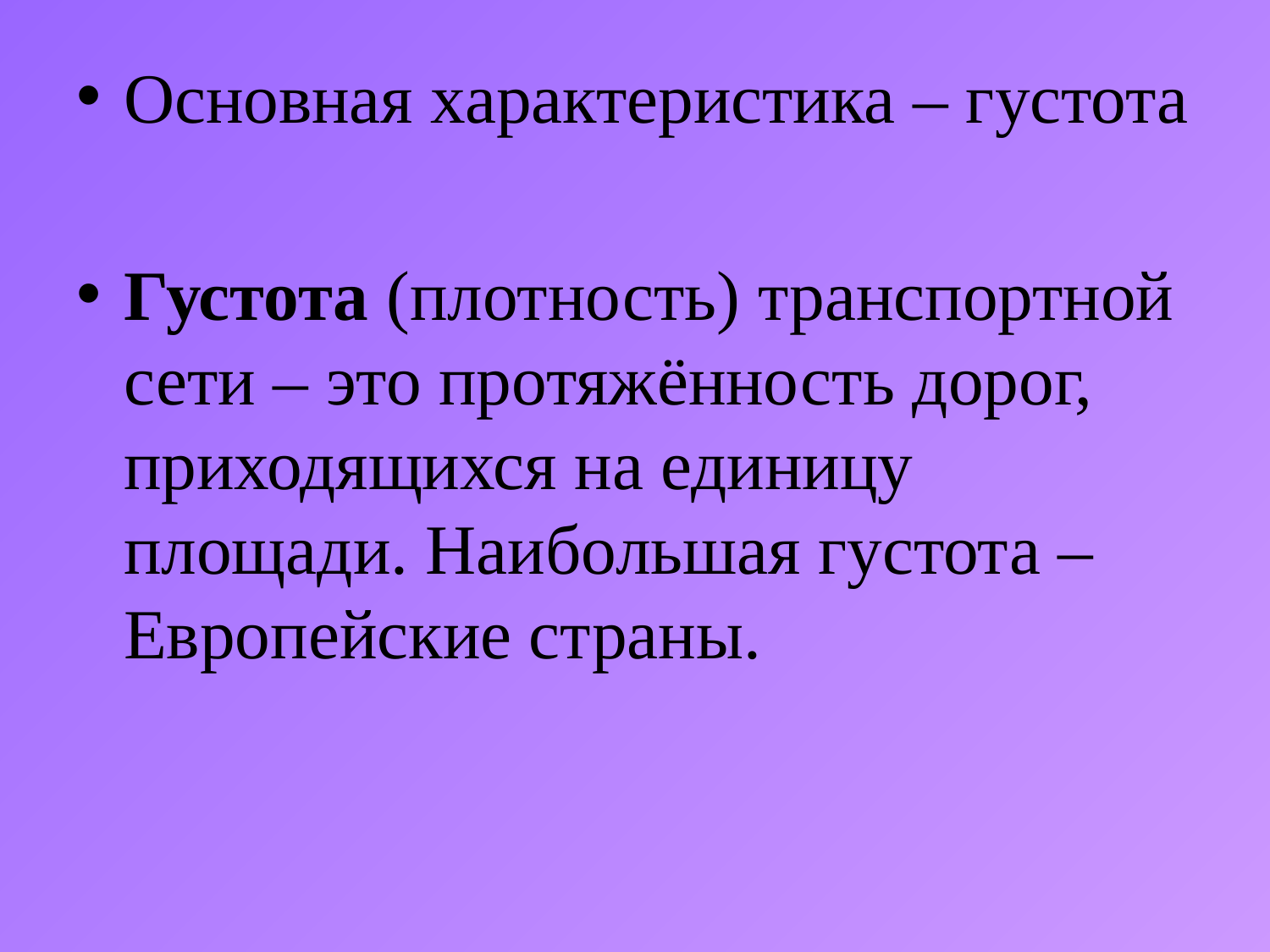

#
Основная характеристика – густота

Густота (плотность) транспортной сети – это протяжённость дорог, приходящихся на единицу площади. Наибольшая густота – Европейские страны.